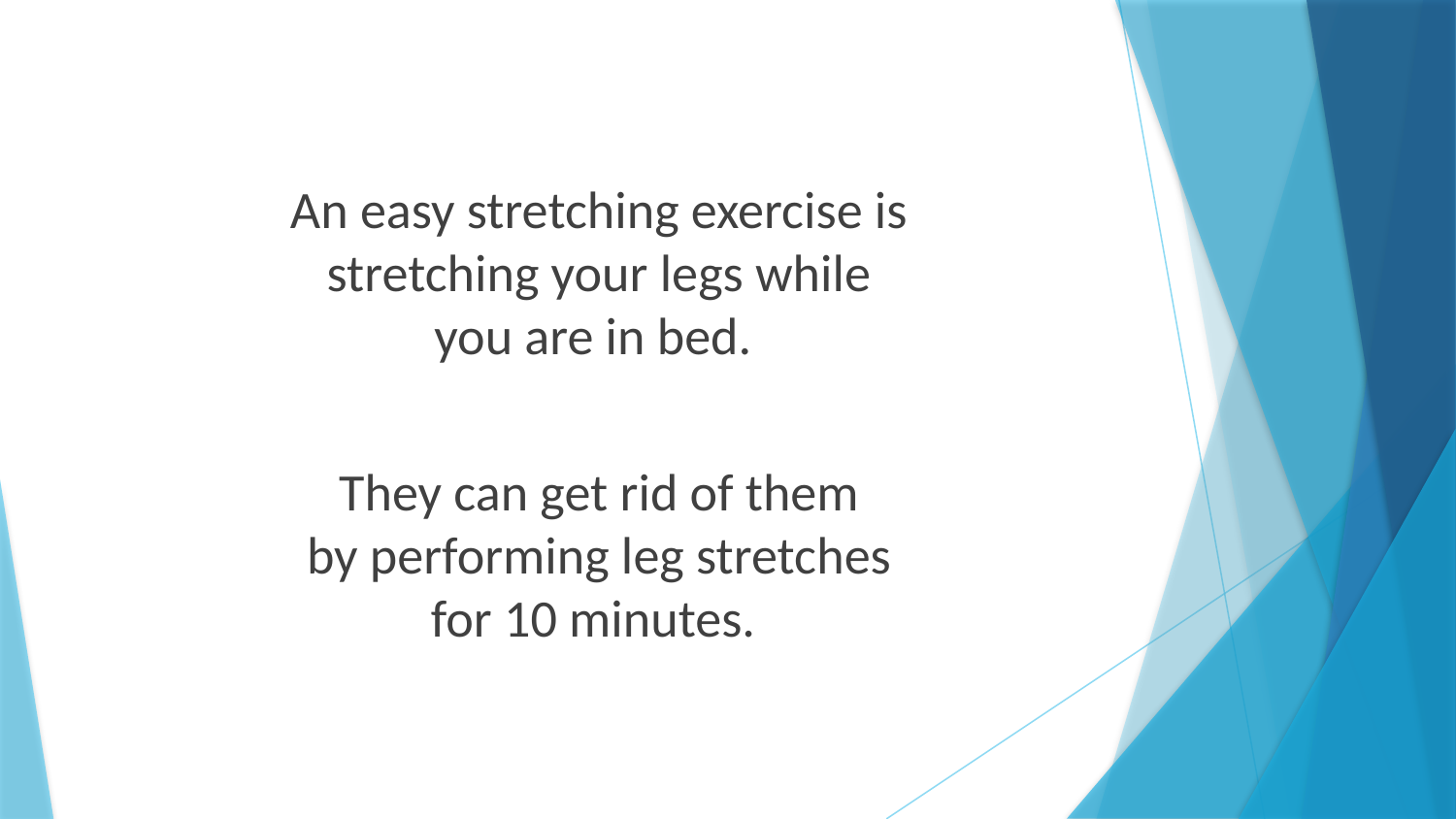

An easy stretching exercise is
stretching your legs while
you are in bed.

They can get rid of them
by performing leg stretches
for 10 minutes.